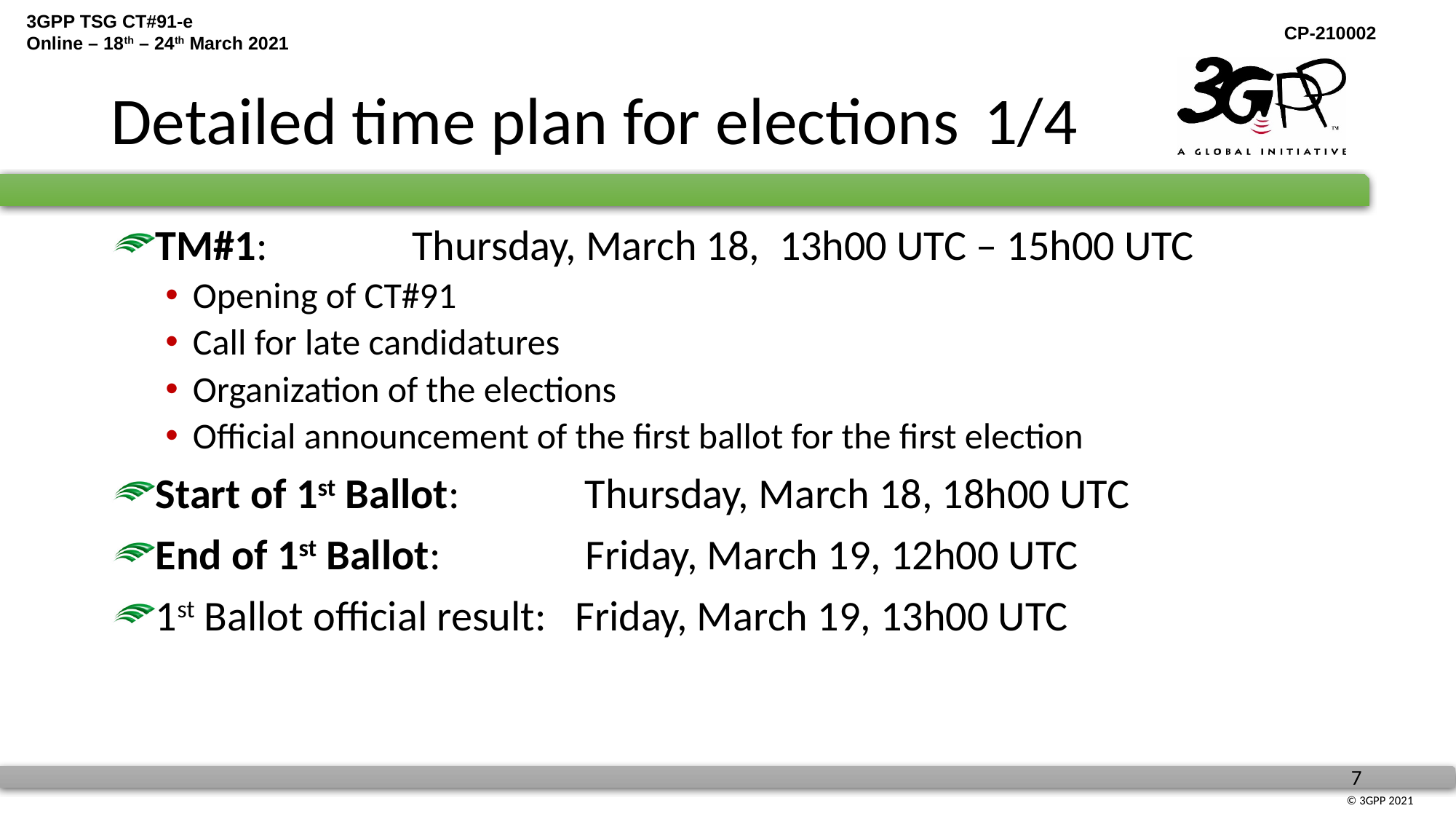

# Detailed time plan for elections	1/4
TM#1:               Thursday, March 18,  13h00 UTC – 15h00 UTC
Opening of CT#91
Call for late candidatures
Organization of the elections
Official announcement of the first ballot for the first election
Start of 1st Ballot:             Thursday, March 18, 18h00 UTC
End of 1st Ballot:               Friday, March 19, 12h00 UTC
1st Ballot official result:   Friday, March 19, 13h00 UTC